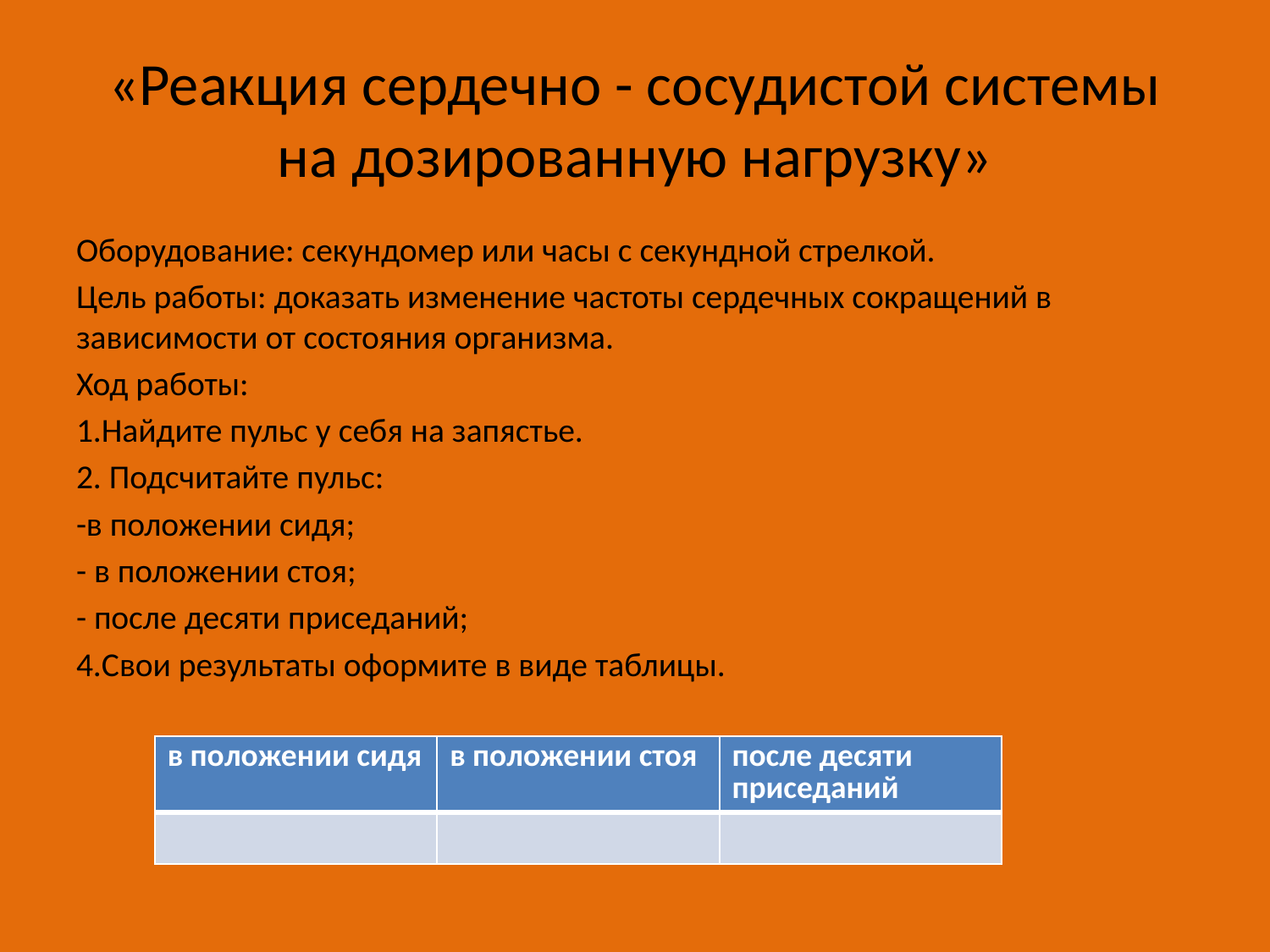

# «Реакция сердечно - сосудистой системы на дозированную нагрузку»
Оборудование: секундомер или часы с секундной стрелкой.
Цель работы: доказать изменение частоты сердечных сокращений в зависимости от состояния организма.
Ход работы:
1.Найдите пульс у себя на запястье.
2. Подсчитайте пульс:
-в положении сидя;
- в положении стоя;
- после десяти приседаний;
4.Свои результаты оформите в виде таблицы.

| в положении сидя | в положении стоя | после десяти приседаний |
| --- | --- | --- |
|  |  |  |